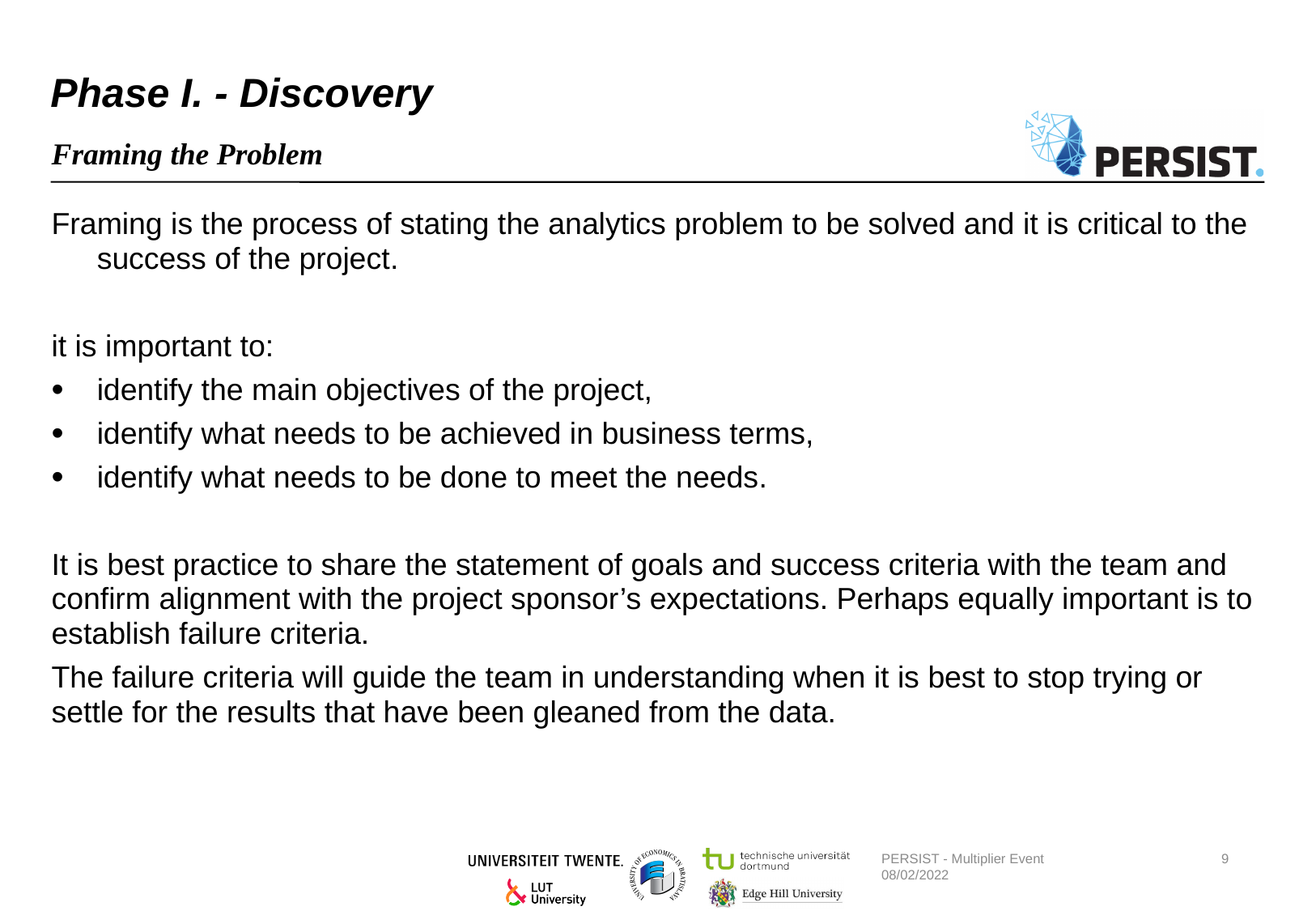

# Phase I. - Discovery
Framing the Problem
Framing is the process of stating the analytics problem to be solved and it is critical to the success of the project.

it is important to:
identify the main objectives of the project,
identify what needs to be achieved in business terms,
identify what needs to be done to meet the needs.

It is best practice to share the statement of goals and success criteria with the team and confirm alignment with the project sponsor’s expectations. Perhaps equally important is to establish failure criteria.
The failure criteria will guide the team in understanding when it is best to stop trying or settle for the results that have been gleaned from the data.